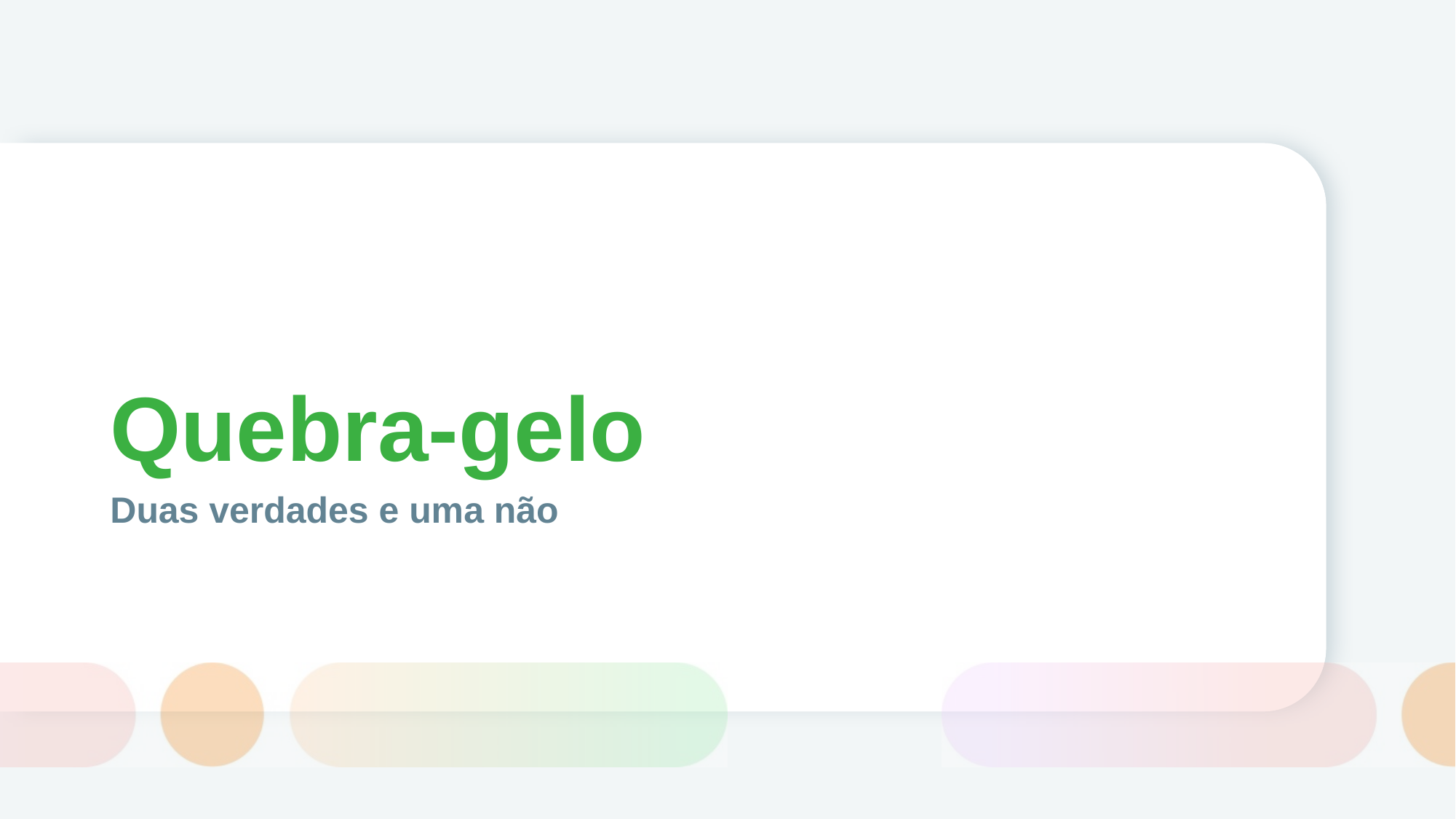

# Quebra-gelo
Duas verdades e uma não